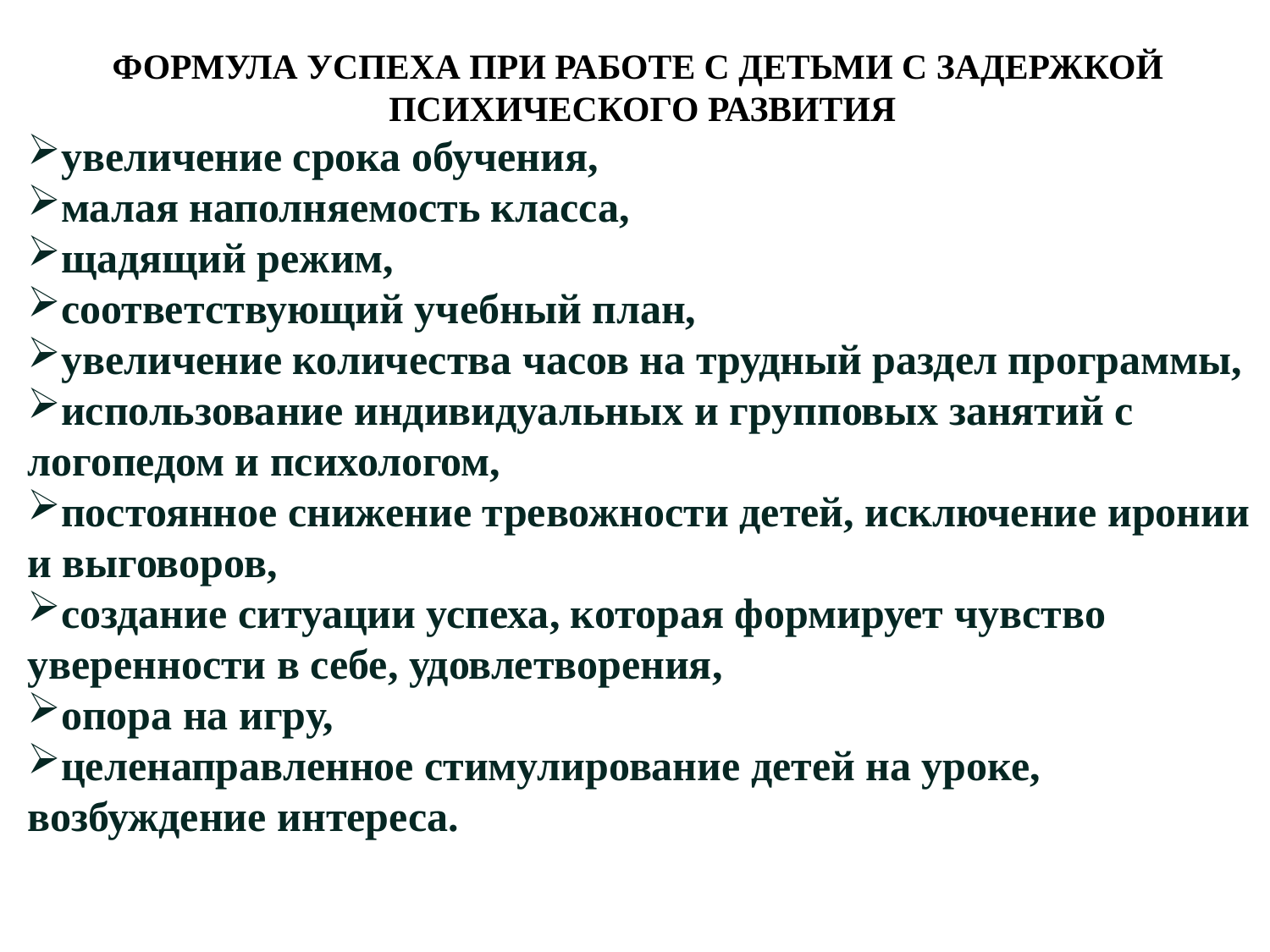

ФОРМУЛА УСПЕХА ПРИ РАБОТЕ С ДЕТЬМИ С ЗАДЕРЖКОЙ
ПСИХИЧЕСКОГО РАЗВИТИЯ
увеличение срока обучения,
малая наполняемость класса,
щадящий режим,
соответствующий учебный план,
увеличение количества часов на трудный раздел программы,
использование индивидуальных и групповых занятий с логопедом и психологом,
постоянное снижение тревожности детей, исключение иронии и выговоров,
создание ситуации успеха, которая формирует чувство уверенности в себе, удовлетворения,
опора на игру,
целенаправленное стимулирование детей на уроке, возбуждение интереса.